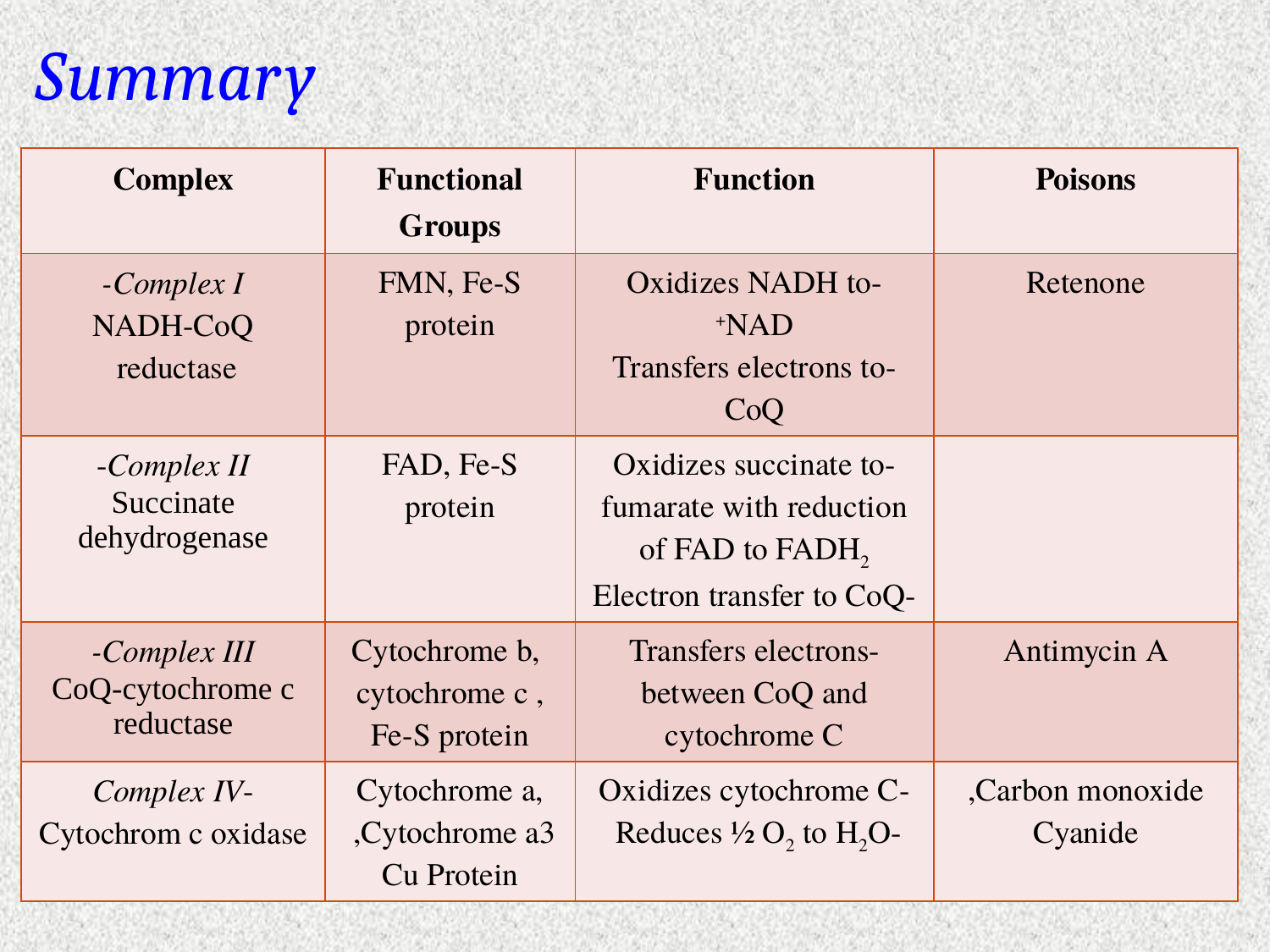

# Summary
| Complex | Functional Groups | Function | Poisons |
| --- | --- | --- | --- |
| Complex I- NADH-CoQ reductase | FMN, Fe-S protein | -Oxidizes NADH to NAD+ -Transfers electrons to CoQ | Retenone |
| Complex II- Succinate dehydrogenase | FAD, Fe-S protein | -Oxidizes succinate to fumarate with reduction of FAD to FADH2 -Electron transfer to CoQ |  |
| Complex III- CoQ-cytochrome c reductase | Cytochrome b, cytochrome c , Fe-S protein | -Transfers electrons between CoQ and cytochrome C | Antimycin A |
| Complex IV-Cytochrom c oxidase | Cytochrome a, Cytochrome a3, Cu Protein | -Oxidizes cytochrome C -Reduces ½ O2 to H2O | Carbon monoxide, Cyanide |